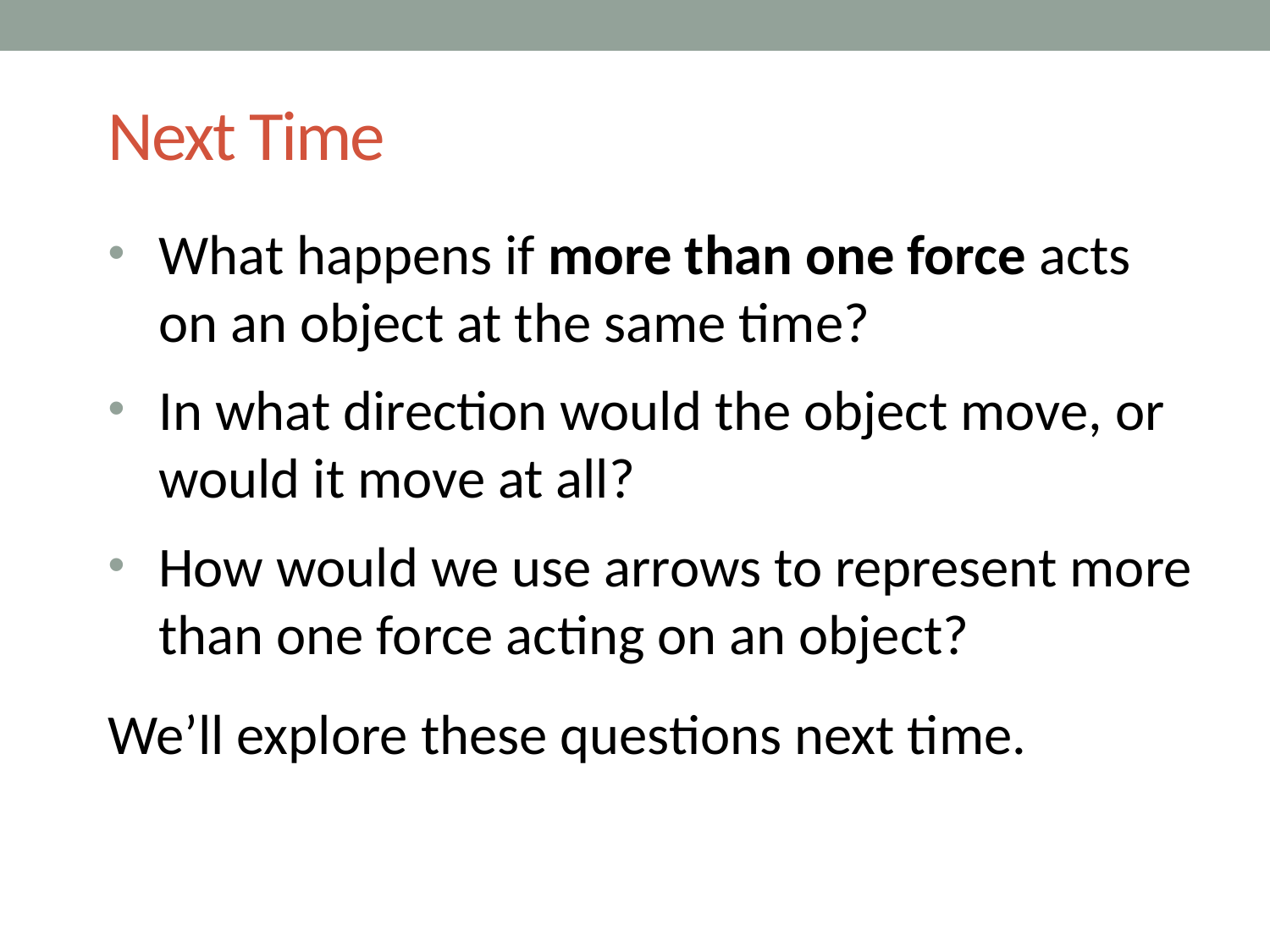

# Next Time
What happens if more than one force acts on an object at the same time?
In what direction would the object move, or would it move at all?
How would we use arrows to represent more than one force acting on an object?
We’ll explore these questions next time.